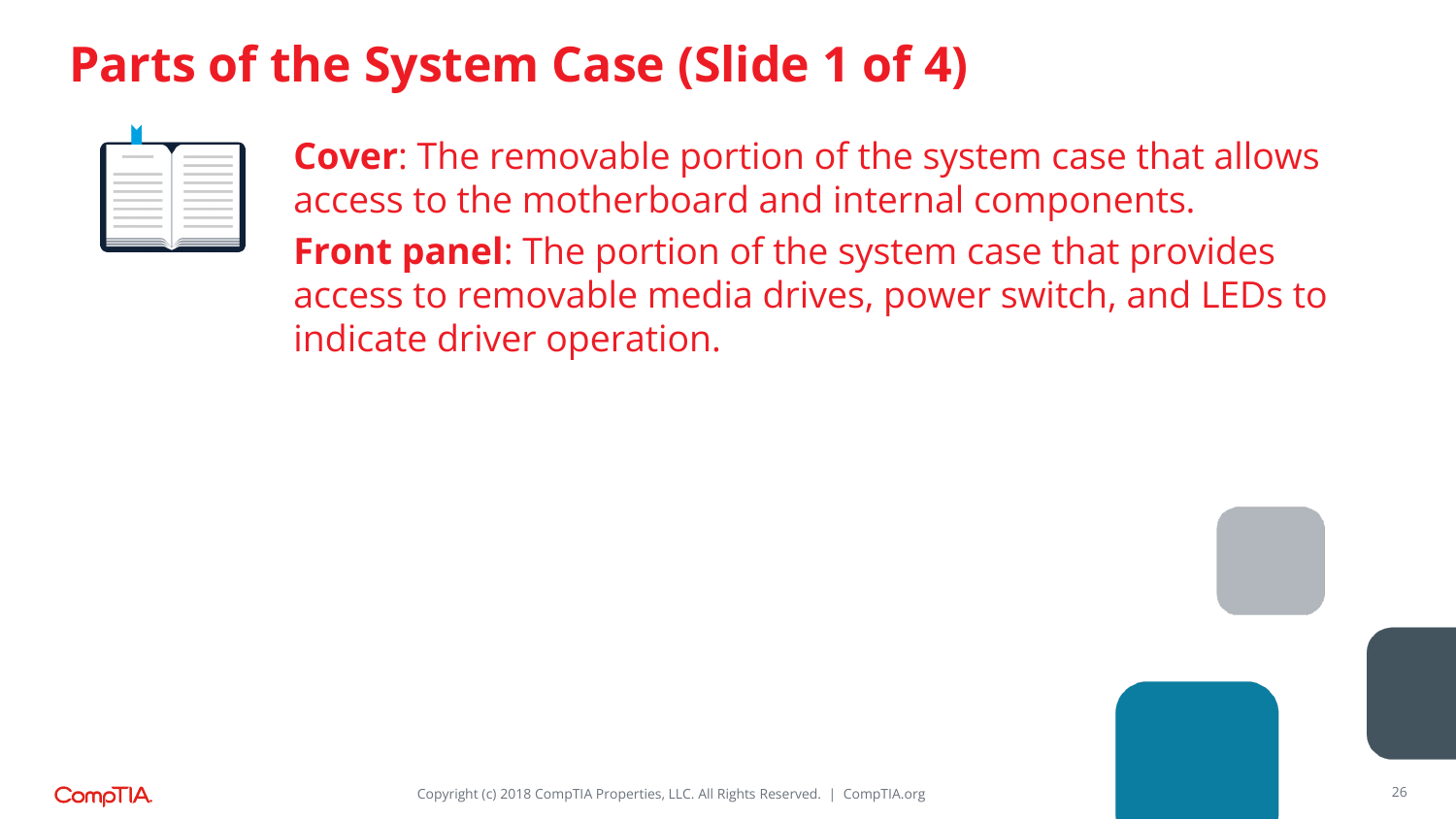

# Parts of the System Case (Slide 1 of 4)
Cover: The removable portion of the system case that allows access to the motherboard and internal components.
Front panel: The portion of the system case that provides access to removable media drives, power switch, and LEDs to indicate driver operation.
26